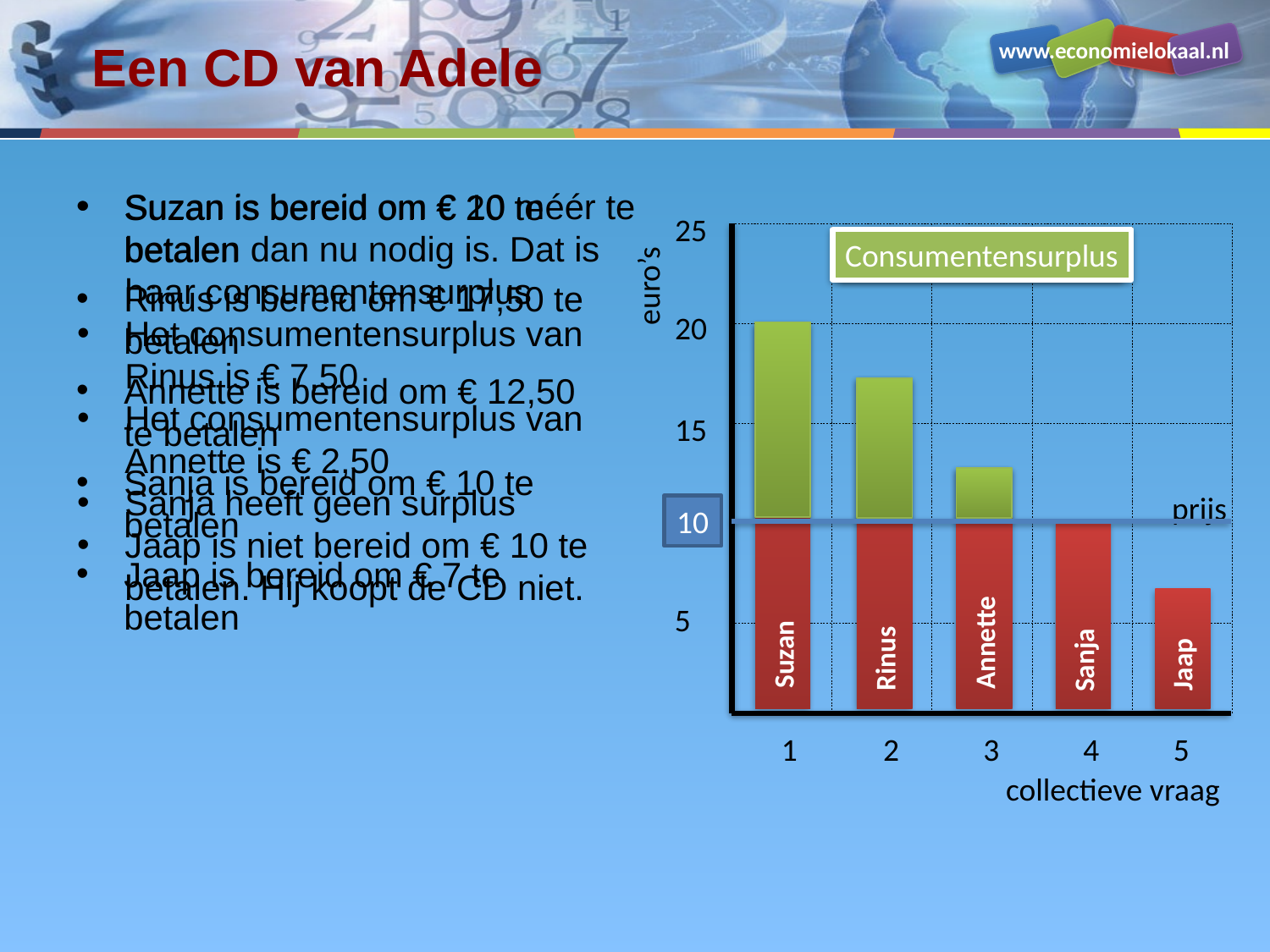

# Een CD van Adele
Suzan is bereid om € 10 méér te betalen dan nu nodig is. Dat is haar consumentensurplus
Het consumentensurplus van Rinus is € 7,50
Het consumentensurplus van Annette is € 2,50
Sanja heeft geen surplus
Jaap is niet bereid om € 10 te betalen. Hij koopt de CD niet.
Suzan is bereid om € 20 te betalen
Rinus is bereid om € 17,50 te betalen
Annette is bereid om € 12,50 te betalen
Sanja is bereid om € 10 te betalen
Jaap is bereid om € 7 te betalen
25
Betalingsbereidheid
Consumentensurplus
euro’s
20

Suzan

Rinus

15

Annette
prijs
10
10

Sanja

Jaap
5
1
2
3
4
5
collectieve vraag